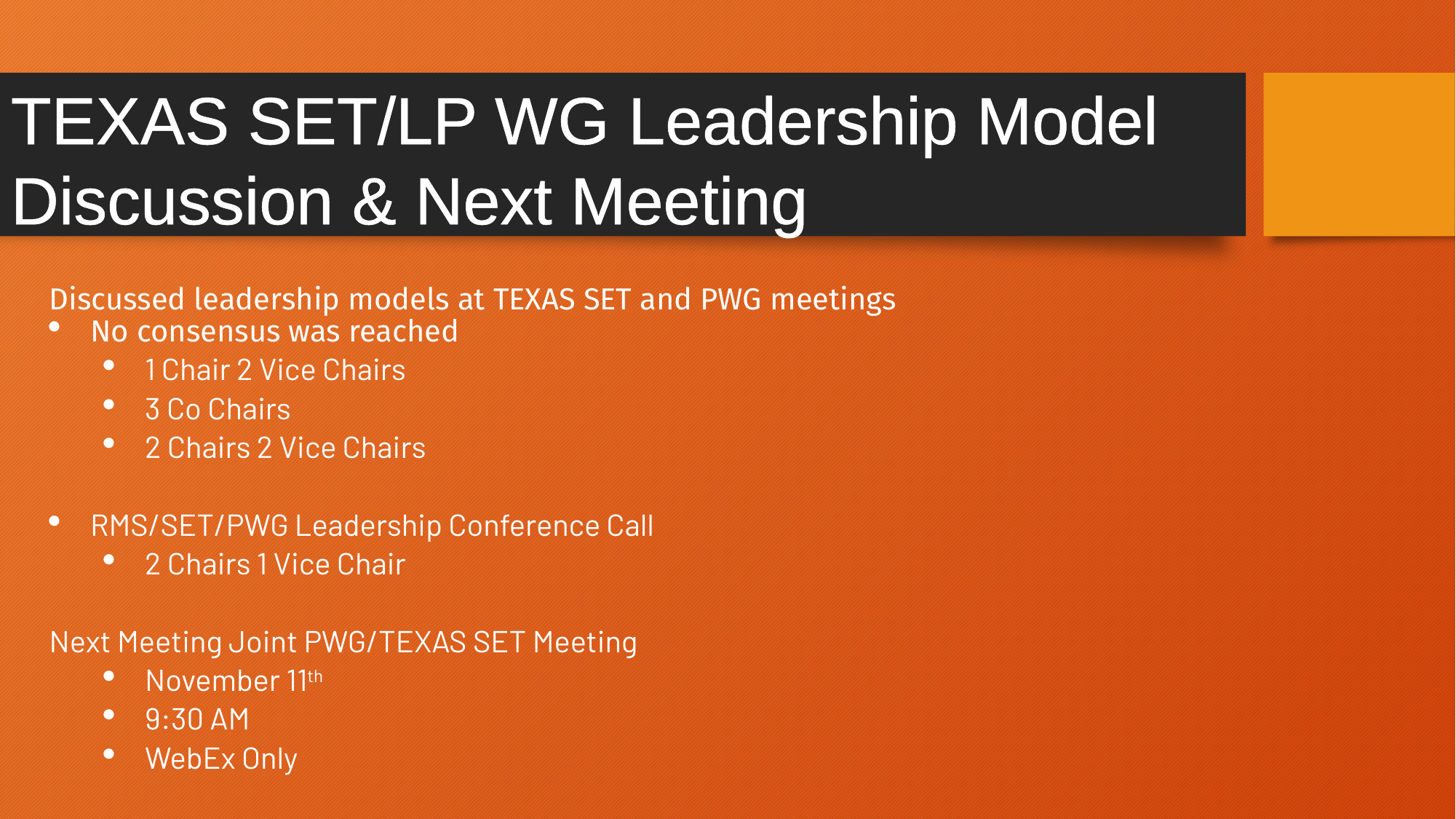

TEXAS SET/LP WG Leadership Model Discussion & Next Meeting

Discussed leadership models at TEXAS SET and PWG meetings
No consensus was reached
1 Chair 2 Vice Chairs
3 Co Chairs
2 Chairs 2 Vice Chairs

RMS/SET/PWG Leadership Conference Call
2 Chairs 1 Vice Chair

Next Meeting Joint PWG/TEXAS SET Meeting
November 11th
9:30 AM
WebEx Only